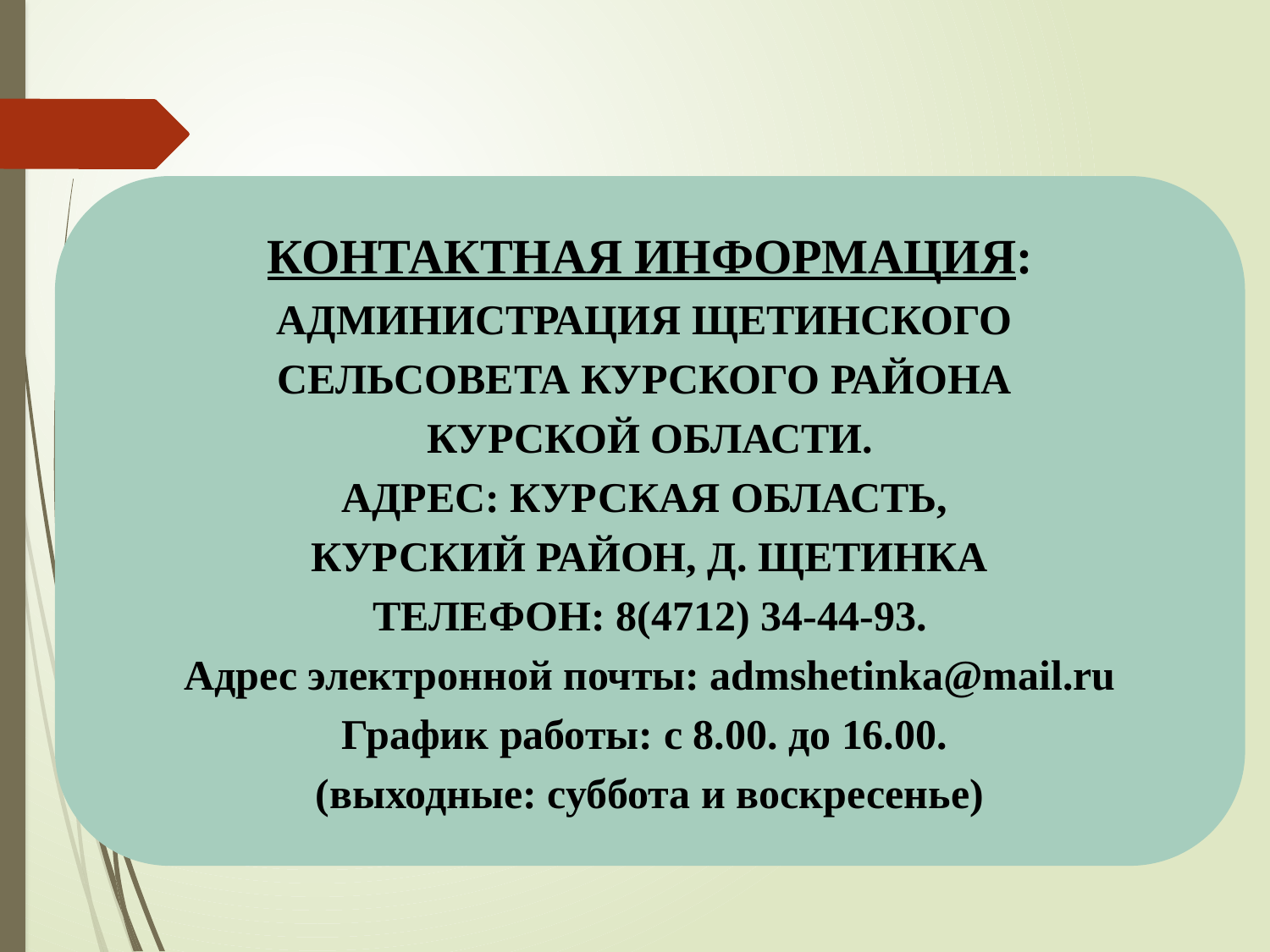

КОНТАКТНАЯ ИНФОРМАЦИЯ:
АДМИНИСТРАЦИЯ ЩЕТИНСКОГО
СЕЛЬСОВЕТА КУРСКОГО РАЙОНА
КУРСКОЙ ОБЛАСТИ.
АДРЕС: КУРСКАЯ ОБЛАСТЬ,
КУРСКИЙ РАЙОН, Д. ЩЕТИНКА
ТЕЛЕФОН: 8(4712) 34-44-93.
Адрес электронной почты: admshetinka@mail.ru
График работы: с 8.00. до 16.00.
(выходные: суббота и воскресенье)